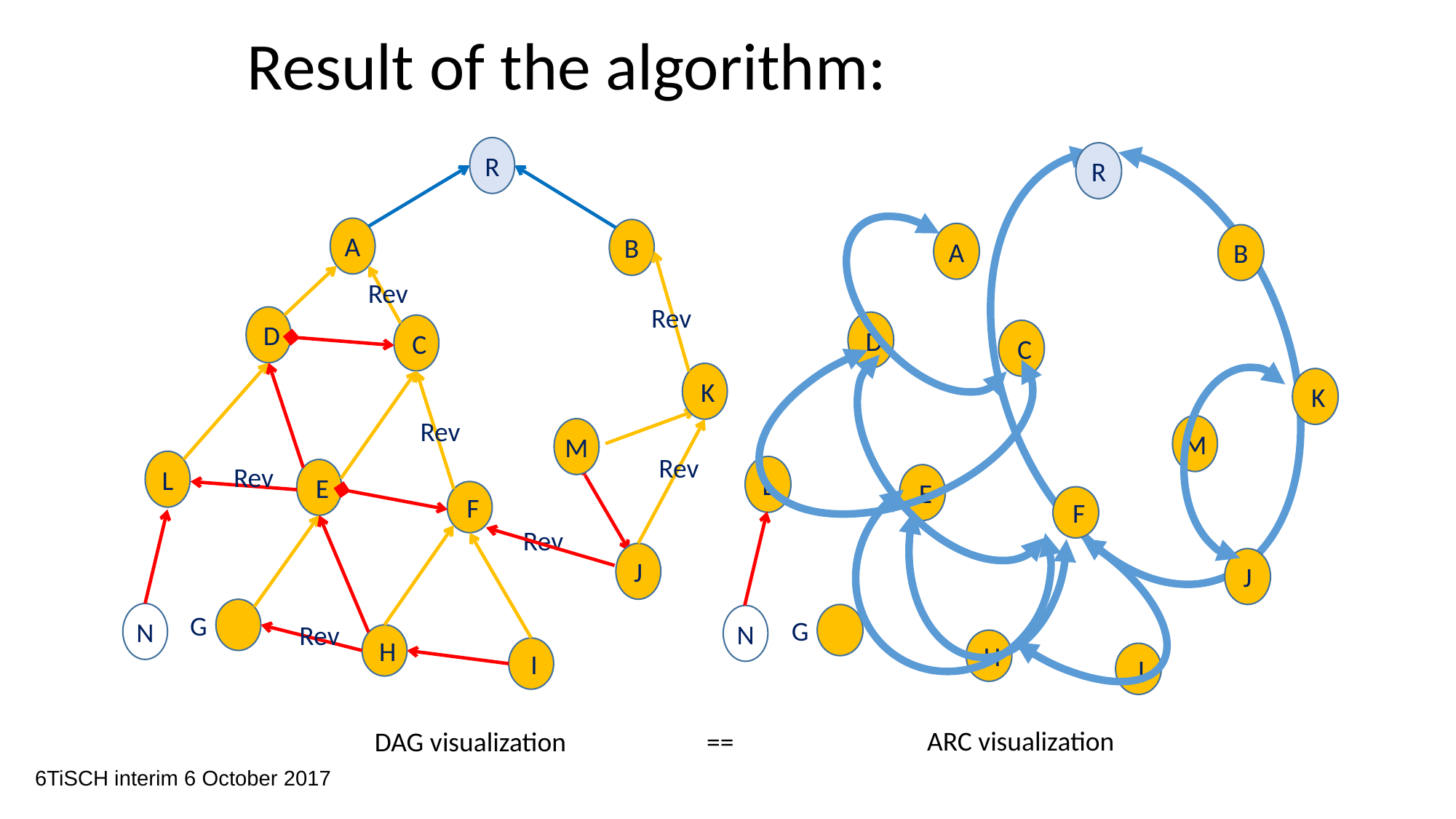

# Result of the algorithm:
R
A
B
Rev
Rev
 D
 C
 K
Rev
Rev
L
 E
 F
Rev
J
 G
 H
 I
M
Rev
N
Rev
R

A
B

 D
 C
 K

M

L
 E

 F

J
 G
N
 H
 I
ARC visualization
DAG visualization
==